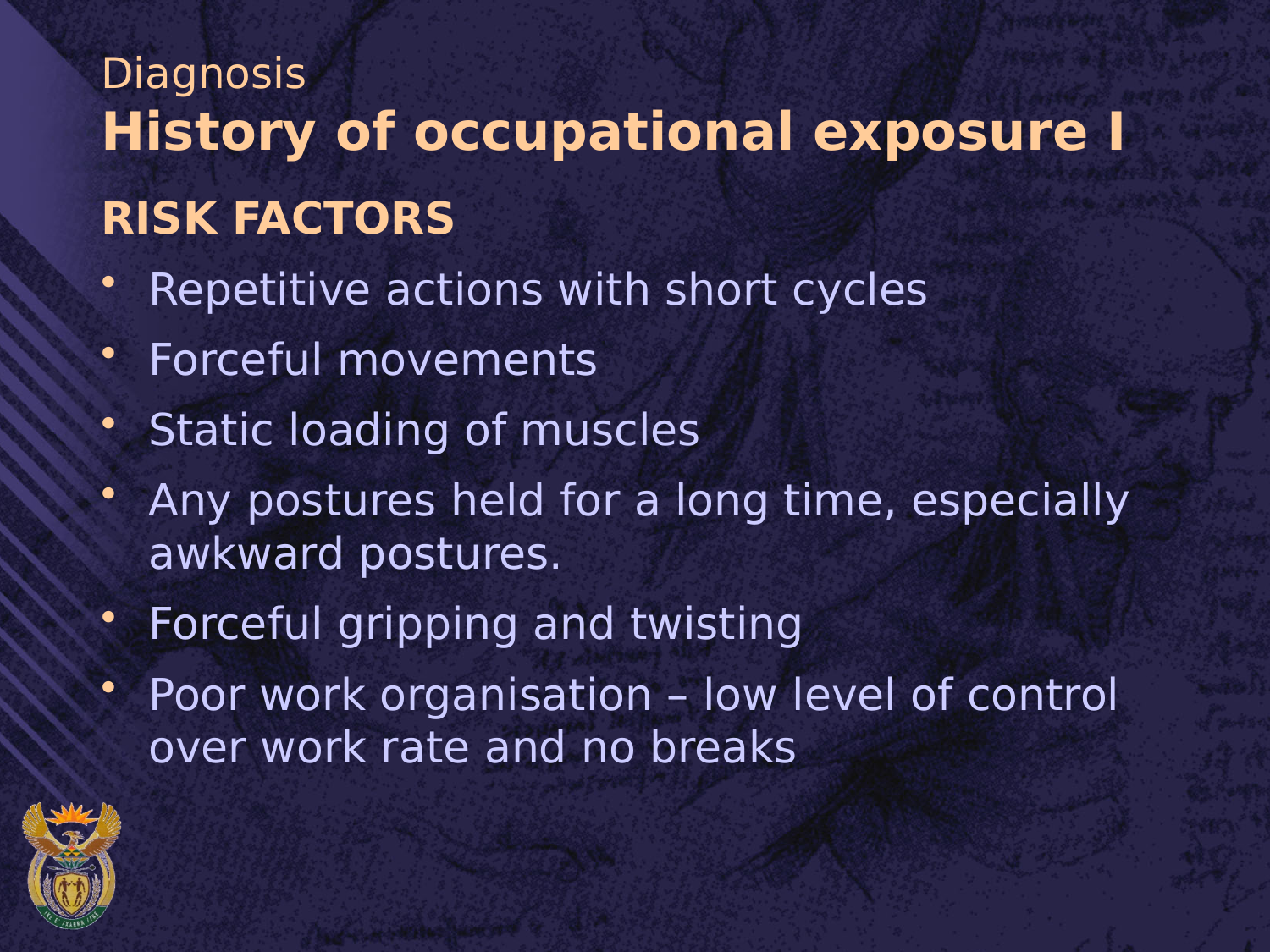

# Diagnosis History of occupational exposure I
RISK FACTORS
Repetitive actions with short cycles
Forceful movements
Static loading of muscles
Any postures held for a long time, especially awkward postures.
Forceful gripping and twisting
Poor work organisation – low level of control over work rate and no breaks